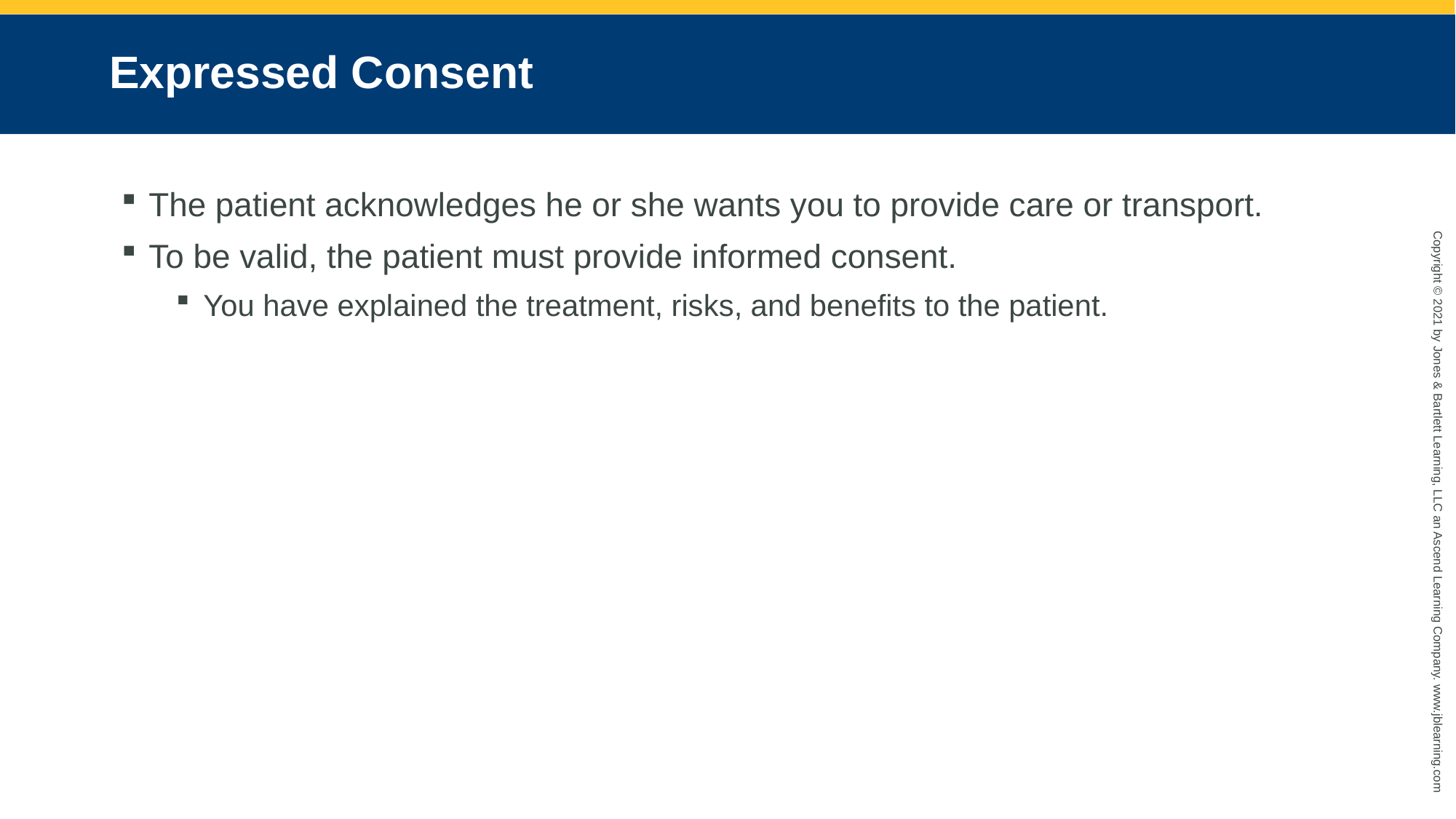

# Expressed Consent
The patient acknowledges he or she wants you to provide care or transport.
To be valid, the patient must provide informed consent.
You have explained the treatment, risks, and benefits to the patient.